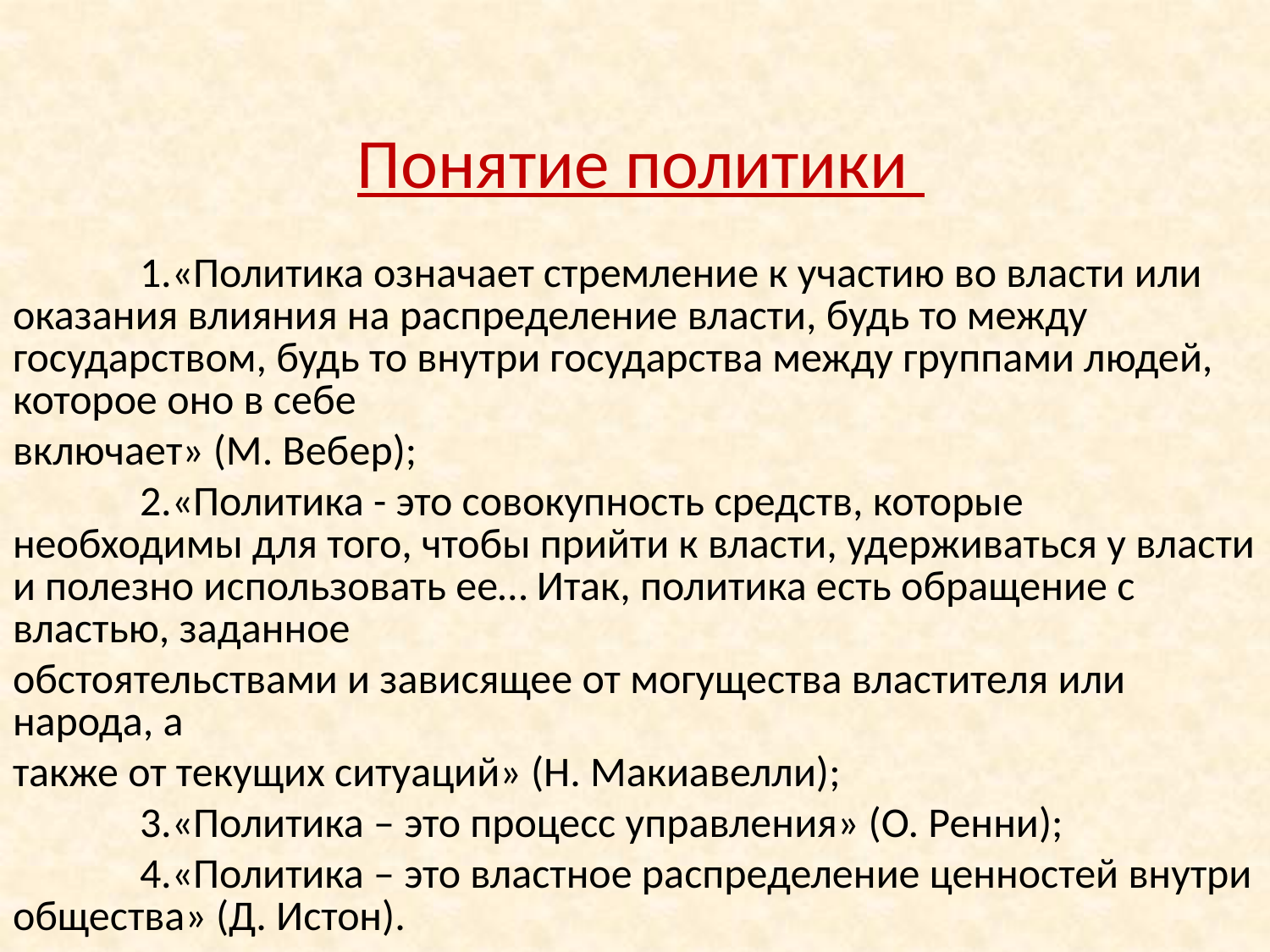

1.«Политика означает стремление к участию во власти или оказания влияния на распределение власти, будь то между государством, будь то внутри государства между группами людей, которое оно в себе
включает» (М. Вебер);
	2.«Политика - это совокупность средств, которые необходимы для того, чтобы прийти к власти, удерживаться у власти и полезно использовать ее… Итак, политика есть обращение с властью, заданное
обстоятельствами и зависящее от могущества властителя или народа, а
также от текущих ситуаций» (Н. Макиавелли);
	3.«Политика – это процесс управления» (О. Ренни);
	4.«Политика – это властное распределение ценностей внутри общества» (Д. Истон).
# Понятие политики